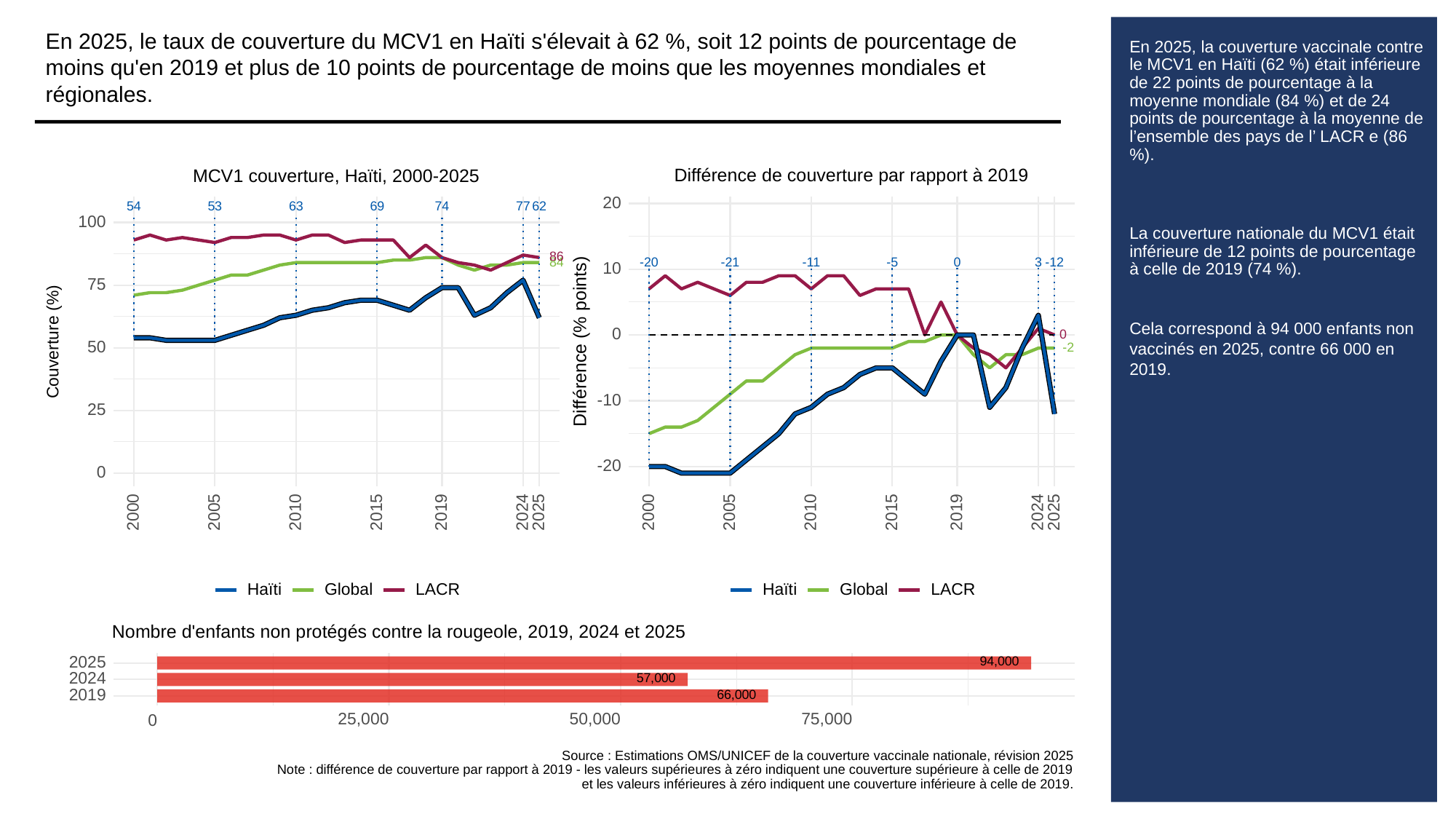

En 2025, le taux de couverture du MCV1 en Haïti s'élevait à 62 %, soit 12 points de pourcentage de moins qu'en 2019 et plus de 10 points de pourcentage de moins que les moyennes mondiales et régionales.
# En 2025, la couverture vaccinale contre le MCV1 en Haïti (62 %) était inférieure de 22 points de pourcentage à la moyenne mondiale (84 %) et de 24 points de pourcentage à la moyenne de l’ensemble des pays de l’ LACR e (86 %).

La couverture nationale du MCV1 était inférieure de 12 points de pourcentage à celle de 2019 (74 %).

Cela correspond à 94 000 enfants non vaccinés en 2025, contre 66 000 en 2019.

Différence de couverture par rapport à 2019
MCV1 couverture, Haïti, 2000-2025

20
53
63
69
62
54
74
77

100

86

3
84
-20
0
-21
-11
-12
-5
10

75

0
0
Différence (% points)
Couverture (%)

50
-2

-10

25

-20

0

2000
2005
2010
2015
2019
2024
2025
2000
2005
2010
2015
2019
2024
2025
Global
LACR
Global
LACR
Haïti
Haïti

Nombre d'enfants non protégés contre la rougeole, 2019, 2024 et 2025

94,000
2025

57,000
2024

66,000
2019

25,000
50,000
75,000
0
Source : Estimations OMS/UNICEF de la couverture vaccinale nationale, révision 2025
Note : différence de couverture par rapport à 2019 - les valeurs supérieures à zéro indiquent une couverture supérieure à celle de 2019
et les valeurs inférieures à zéro indiquent une couverture inférieure à celle de 2019.